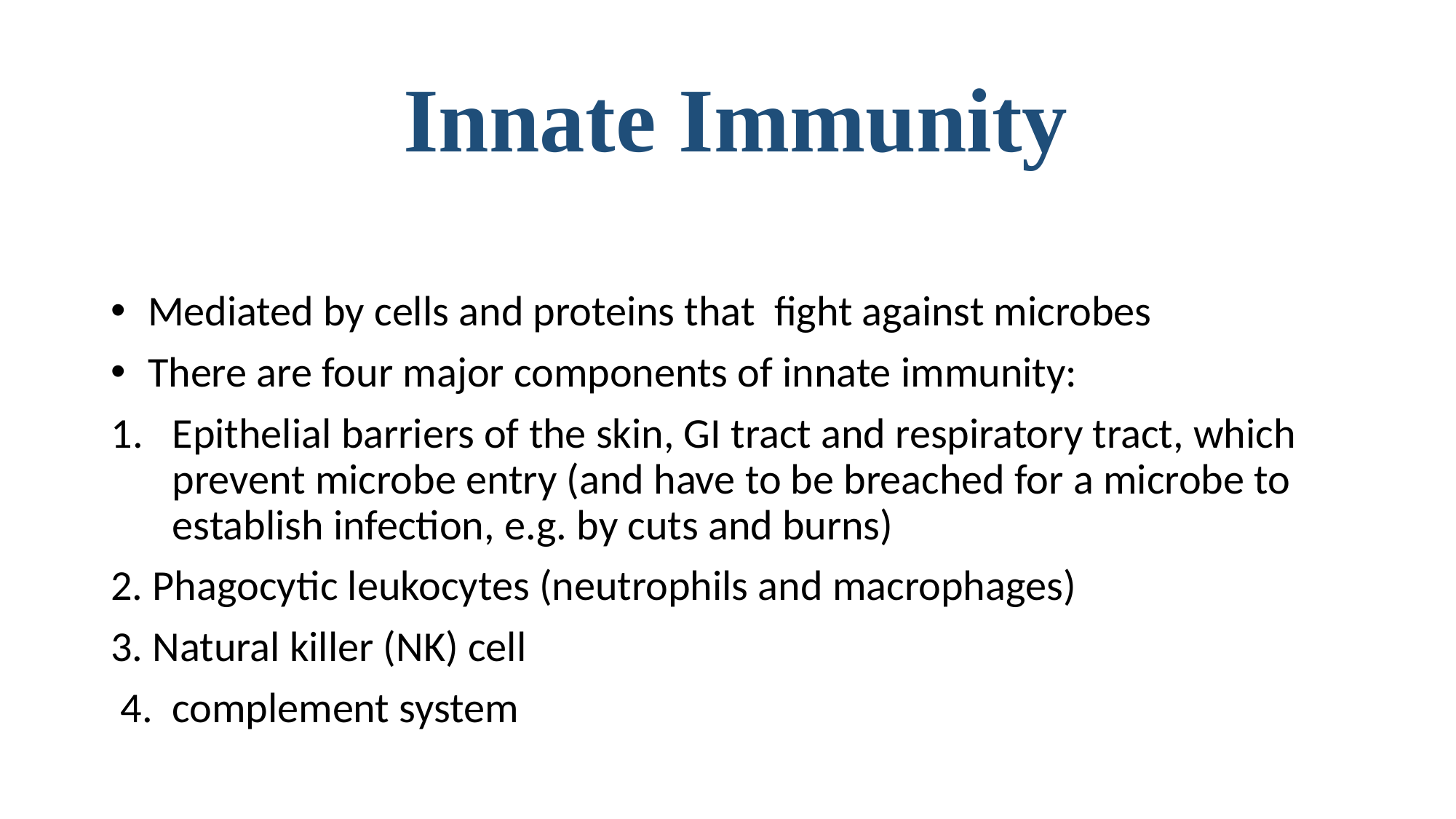

# Innate Immunity

 Mediated by cells and proteins that  fight against microbes
 There are four major components of innate immunity:
Epithelial barriers of the skin, GI tract and respiratory tract, which prevent microbe entry (and have to be breached for a microbe to establish infection, e.g. by cuts and burns)
2. Phagocytic leukocytes (neutrophils and macrophages)
3. Natural killer (NK) cell
 4.  complement system